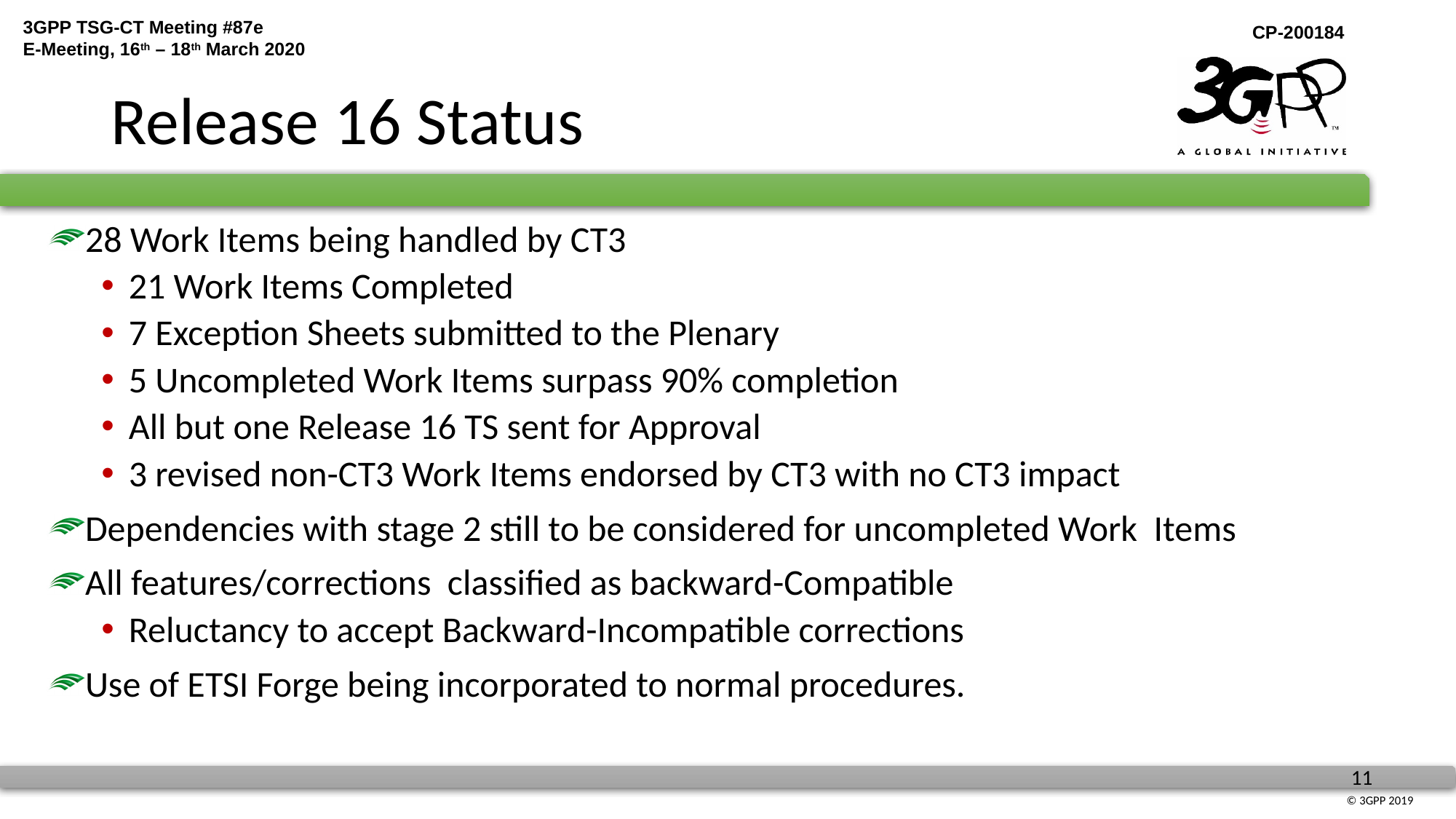

# Release 16 Status
28 Work Items being handled by CT3
21 Work Items Completed
7 Exception Sheets submitted to the Plenary
5 Uncompleted Work Items surpass 90% completion
All but one Release 16 TS sent for Approval
3 revised non-CT3 Work Items endorsed by CT3 with no CT3 impact
Dependencies with stage 2 still to be considered for uncompleted Work  Items
All features/corrections  classified as backward-Compatible
Reluctancy to accept Backward-Incompatible corrections
Use of ETSI Forge being incorporated to normal procedures.